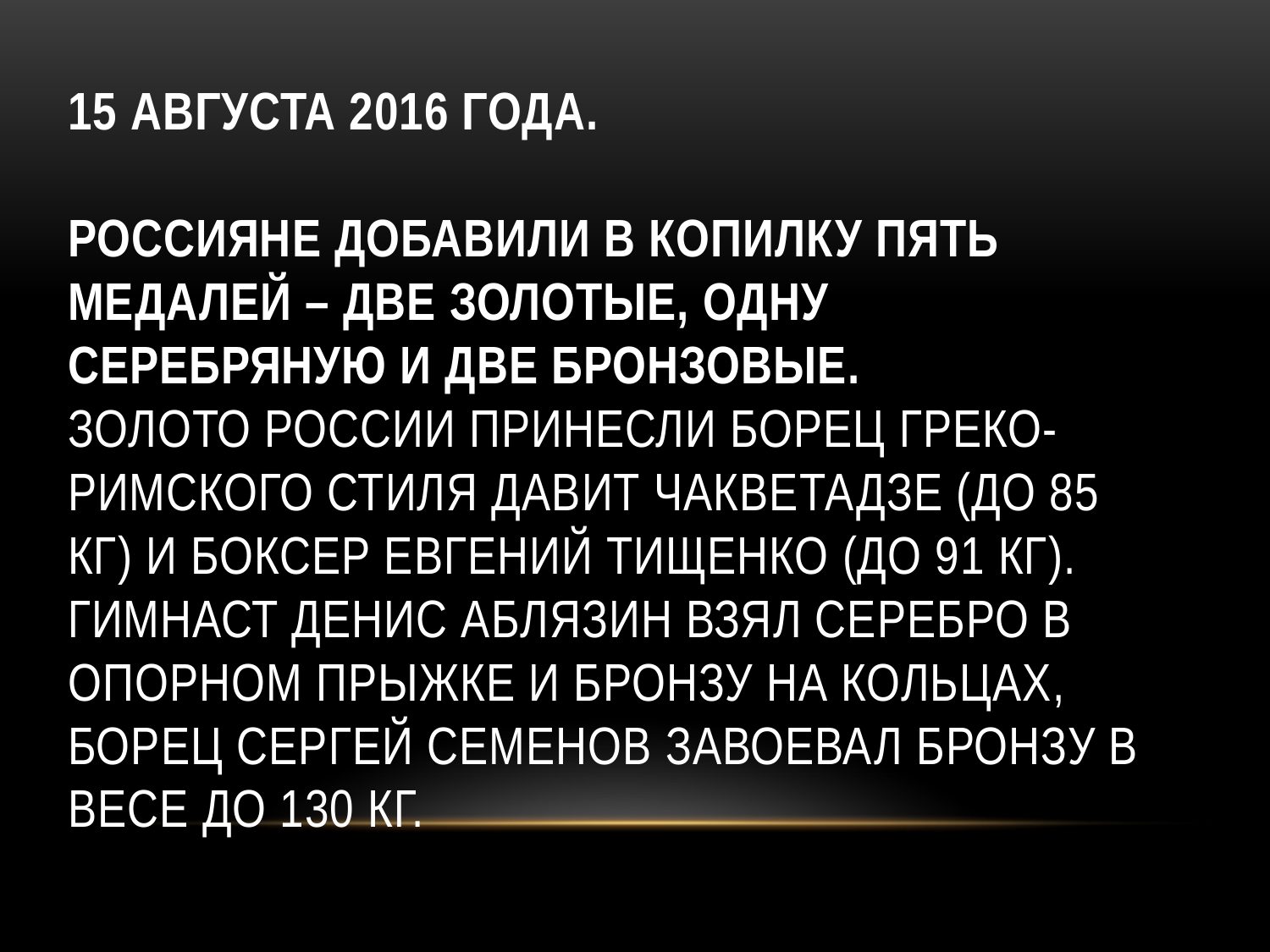

# 15 августа 2016 года. Россияне добавили в копилку пять медалей – две золотые, одну серебряную и две бронзовые. Золото России принесли борец греко-римского стиля Давит Чакветадзе (до 85 кг) и боксер Евгений Тищенко (до 91 кг). Гимнаст Денис Аблязин взял серебро в опорном прыжке и бронзу на кольцах, борец Сергей Семенов завоевал бронзу в весе до 130 кг.